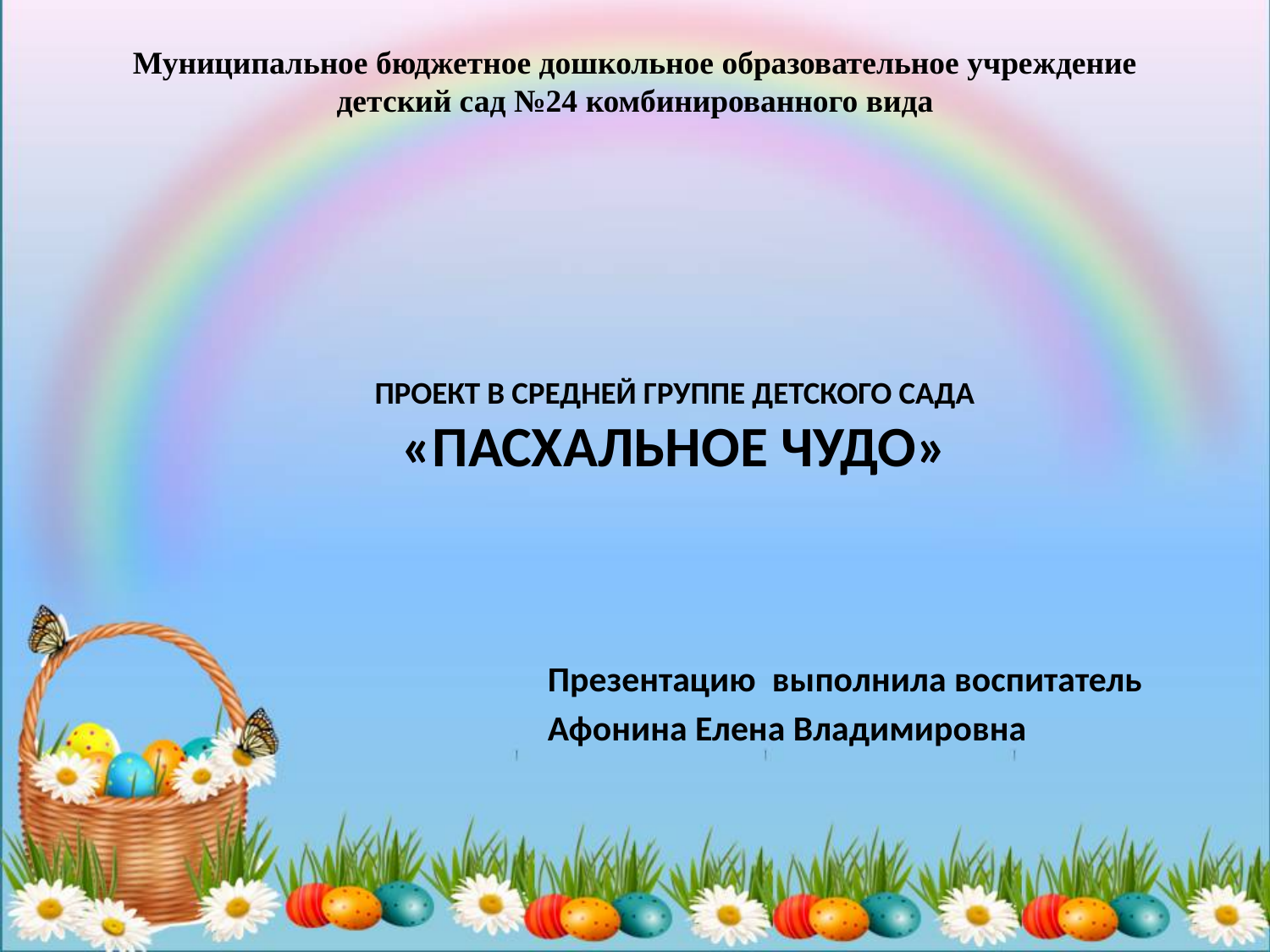

Муниципальное бюджетное дошкольное образовательное учреждение детский сад №24 комбинированного вида
# Проект в средней группе детского сада «Пасхальное чудо»
Презентацию  выполнила воспитатель
Афонина Елена Владимировна